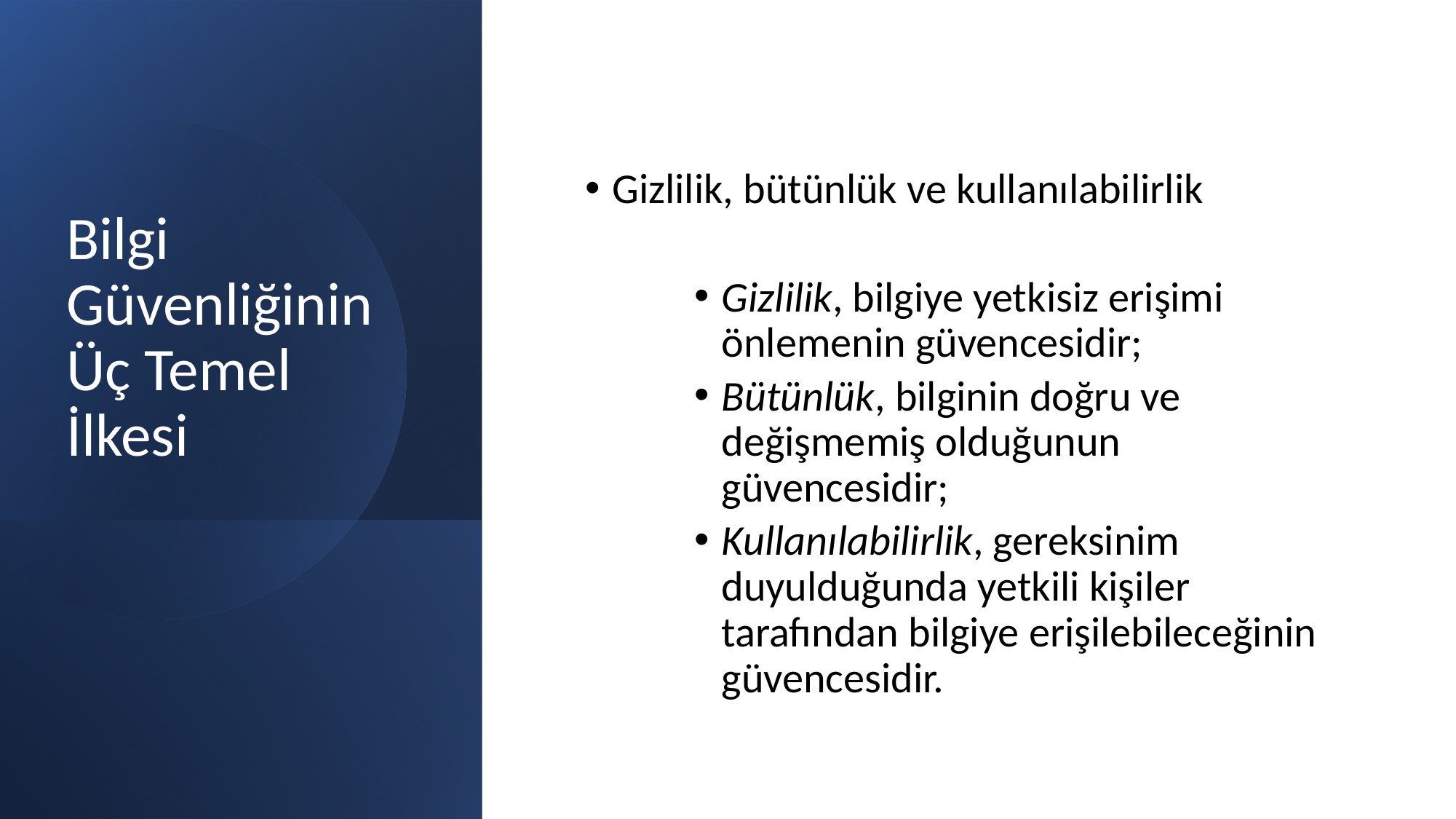

# Bilgi Güvenliğinin Üç Temel İlkesi

Gizlilik, bütünlük ve kullanılabilirlik

Gizlilik, bilgiye yetkisiz erişimi önlemenin güvencesidir;
Bütünlük, bilginin doğru ve değişmemiş olduğunun güvencesidir;
Kullanılabilirlik, gereksinim duyulduğunda yetkili kişiler tarafından bilgiye erişilebileceğinin güvencesidir.